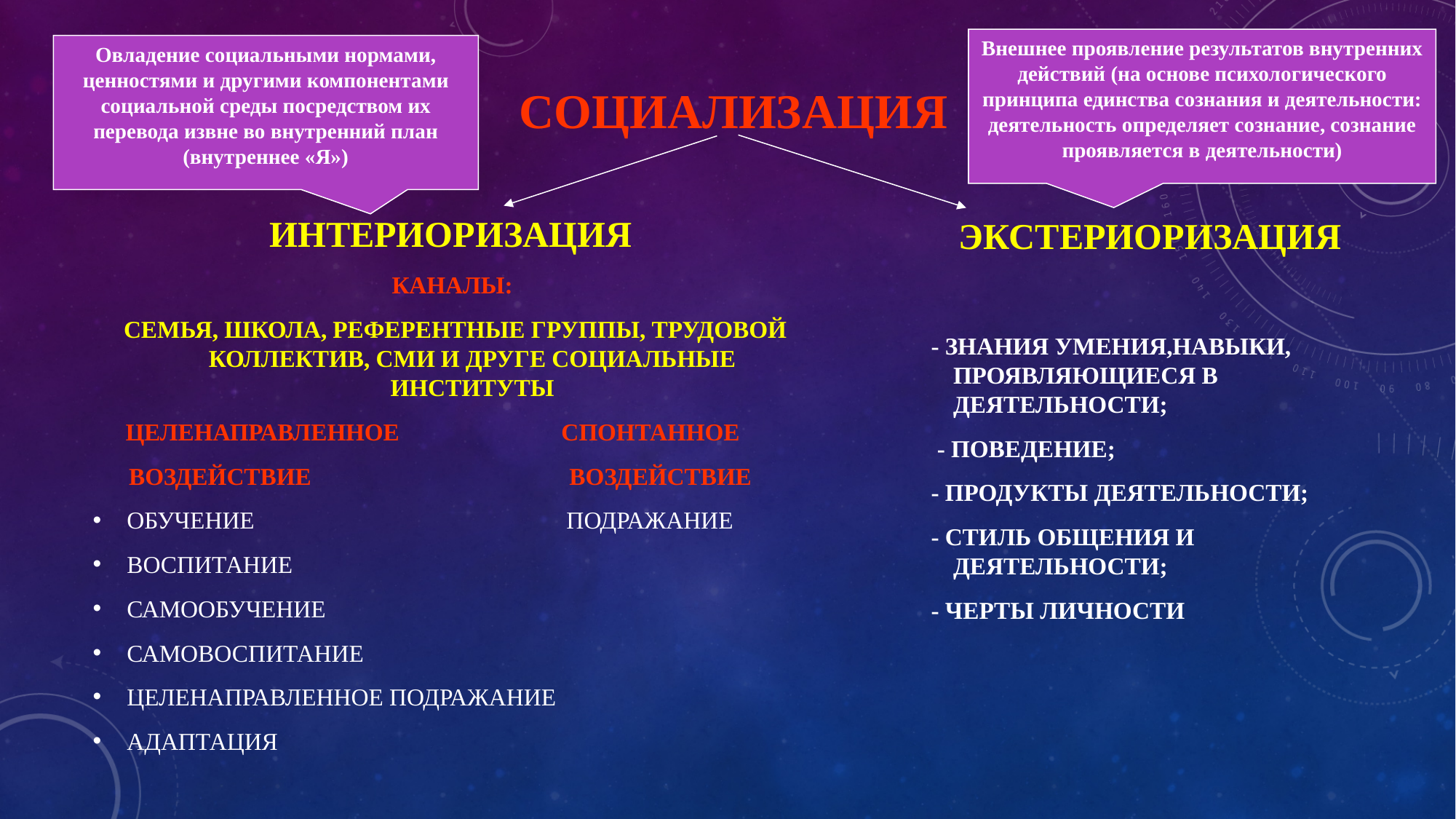

Внешнее проявление результатов внутренних действий (на основе психологического принципа единства сознания и деятельности: деятельность определяет сознание, сознание проявляется в деятельности)
Овладение социальными нормами, ценностями и другими компонентами социальной среды посредством их перевода извне во внутренний план (внутреннее «Я»)
СОЦИАЛИЗАЦИЯ

ИНТЕРИОРИЗАЦИЯ
КАНАЛЫ:
СЕМЬЯ, ШКОЛА, РЕФЕРЕНТНЫЕ ГРУППЫ, ТРУДОВОЙ КОЛЛЕКТИВ, СМИ И ДРУГЕ СОЦИАЛЬНЫЕ ИНСТИТУТЫ
      ЦЕЛЕНАПРАВЛЕННОЕ                           СПОНТАННОЕ
      ВОЗДЕЙСТВИЕ                                           ВОЗДЕЙСТВИЕ
ОБУЧЕНИЕ                                                    ПОДРАЖАНИЕ
ВОСПИТАНИЕ
САМООБУЧЕНИЕ
САМОВОСПИТАНИЕ
ЦЕЛЕНАПРАВЛЕННОЕ ПОДРАЖАНИЕ
АДАПТАЦИЯ
ЭКСТЕРИОРИЗАЦИЯ

  - ЗНАНИЯ УМЕНИЯ,НАВЫКИ, ПРОЯВЛЯЮЩИЕСЯ В ДЕЯТЕЛЬНОСТИ;
   - ПОВЕДЕНИЕ;
  - ПРОДУКТЫ ДЕЯТЕЛЬНОСТИ;
  - СТИЛЬ ОБЩЕНИЯ И ДЕЯТЕЛЬНОСТИ;
  - ЧЕРТЫ ЛИЧНОСТИ